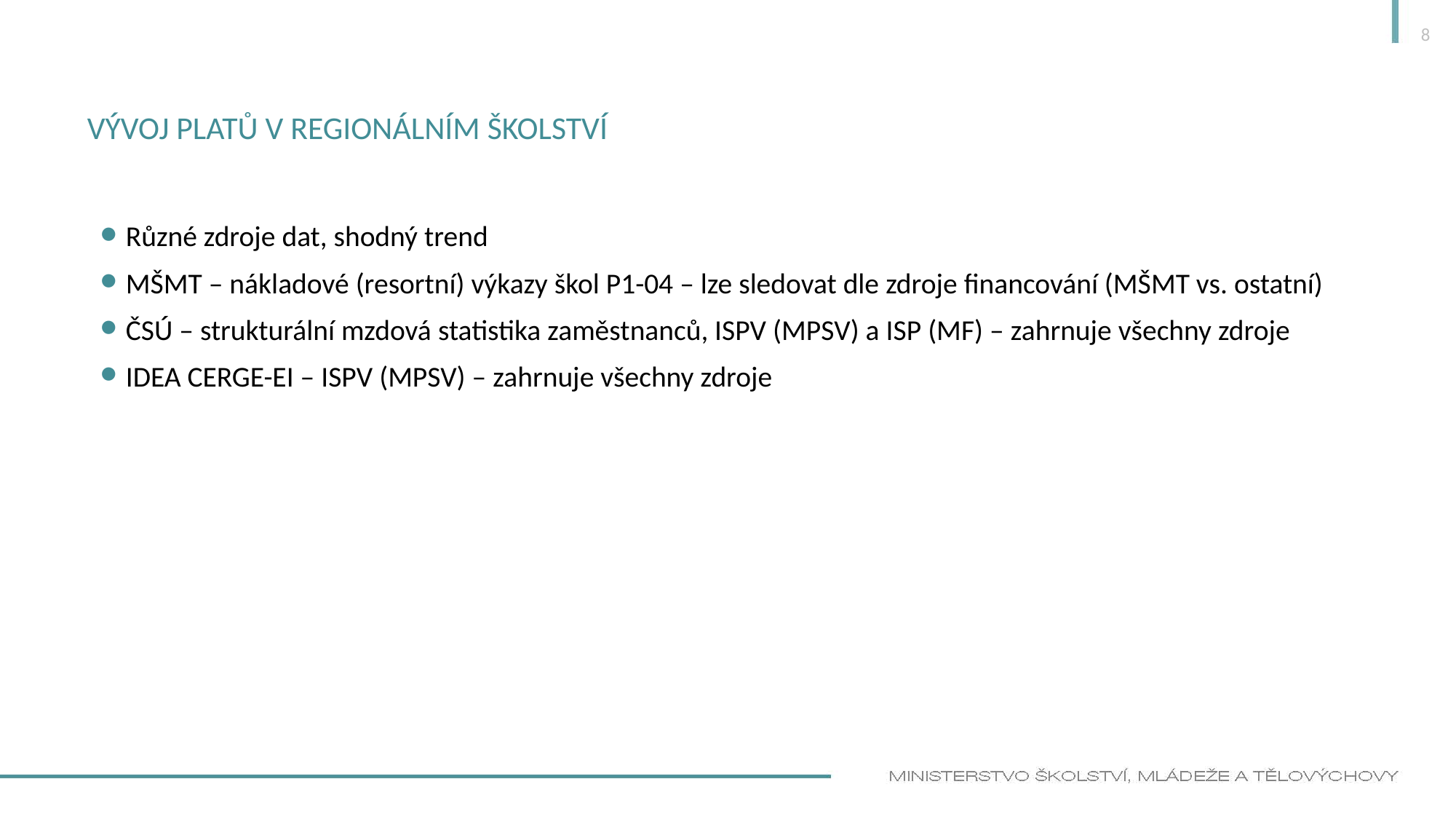

8
# Vývoj platů v regionálním školství
Různé zdroje dat, shodný trend
MŠMT – nákladové (resortní) výkazy škol P1-04 – lze sledovat dle zdroje financování (MŠMT vs. ostatní)
ČSÚ – strukturální mzdová statistika zaměstnanců, ISPV (MPSV) a ISP (MF) – zahrnuje všechny zdroje
IDEA CERGE-EI – ISPV (MPSV) – zahrnuje všechny zdroje